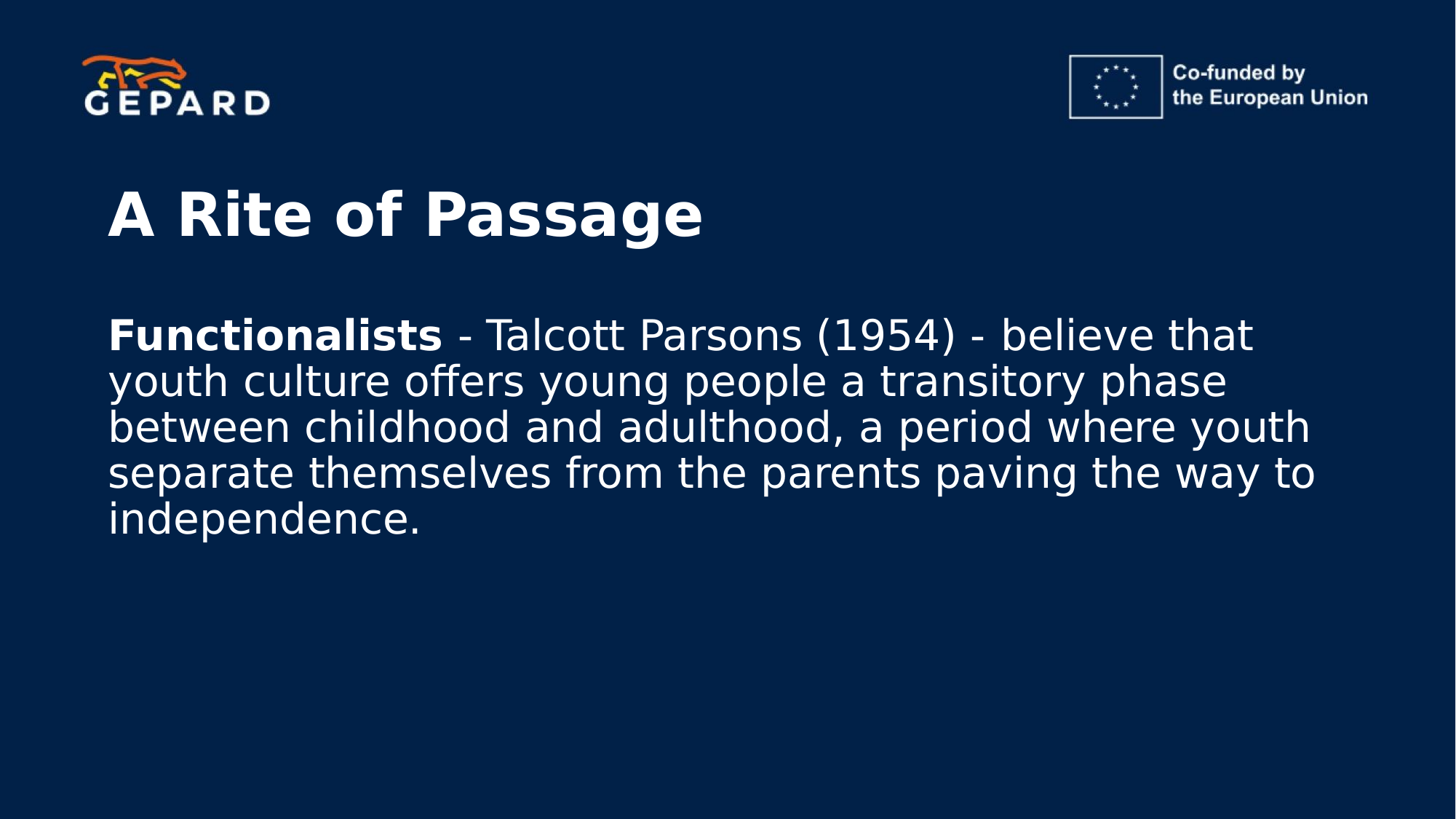

# A Rite of Passage
Functionalists - Talcott Parsons (1954) - believe that youth culture offers young people a transitory phase between childhood and adulthood, a period where youth separate themselves from the parents paving the way to independence.